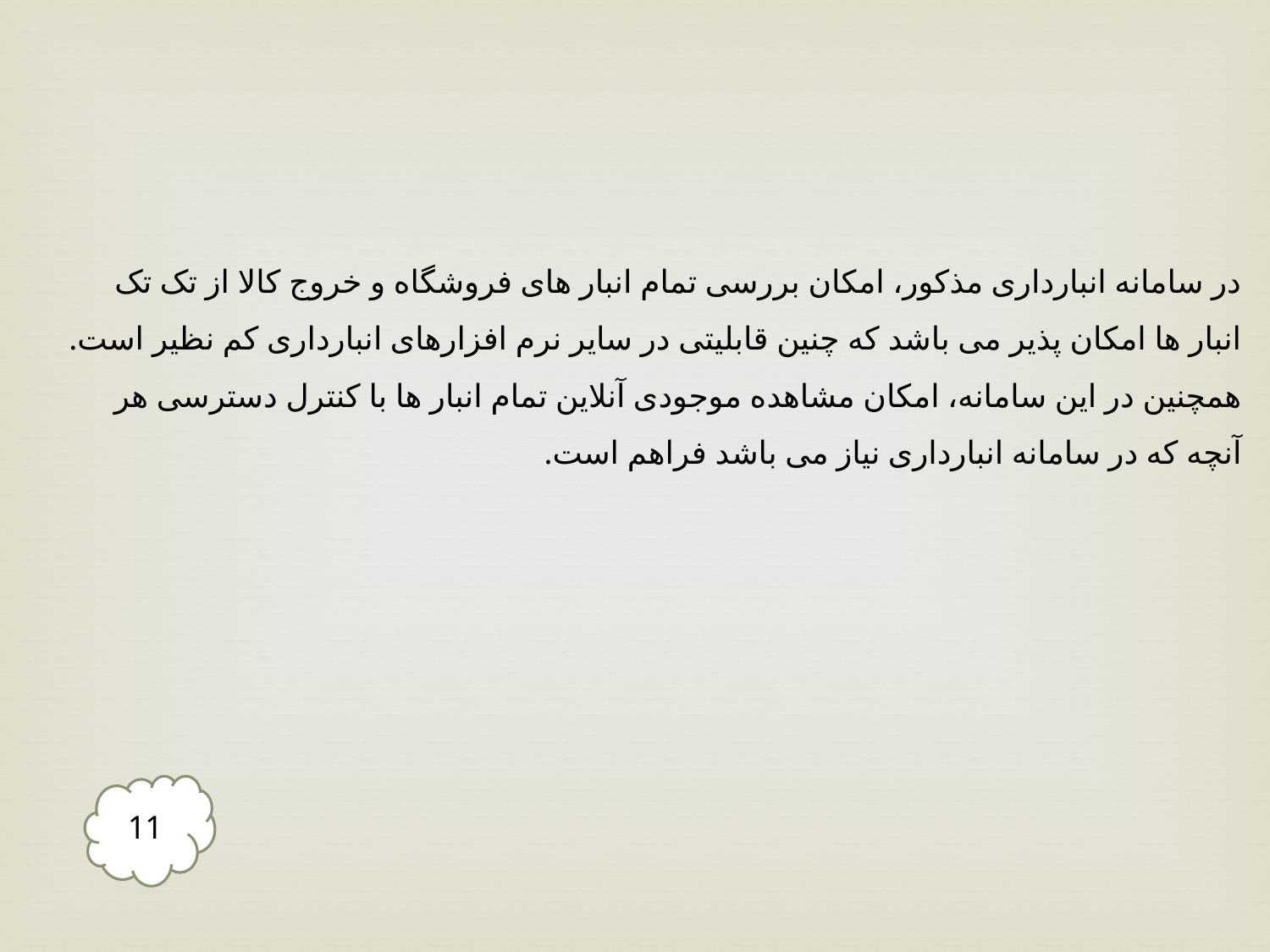

در سامانه انبارداری مذکور، امکان بررسی تمام انبار های فروشگاه و خروج کالا از تک تک انبار ها امکان پذیر می باشد که چنین قابلیتی در سایر نرم افزارهای انبارداری کم نظیر است.
همچنین در این سامانه، امکان مشاهده موجودی آنلاین تمام انبار ها با کنترل دسترسی هر آنچه که در سامانه انبارداری نیاز می باشد فراهم است.